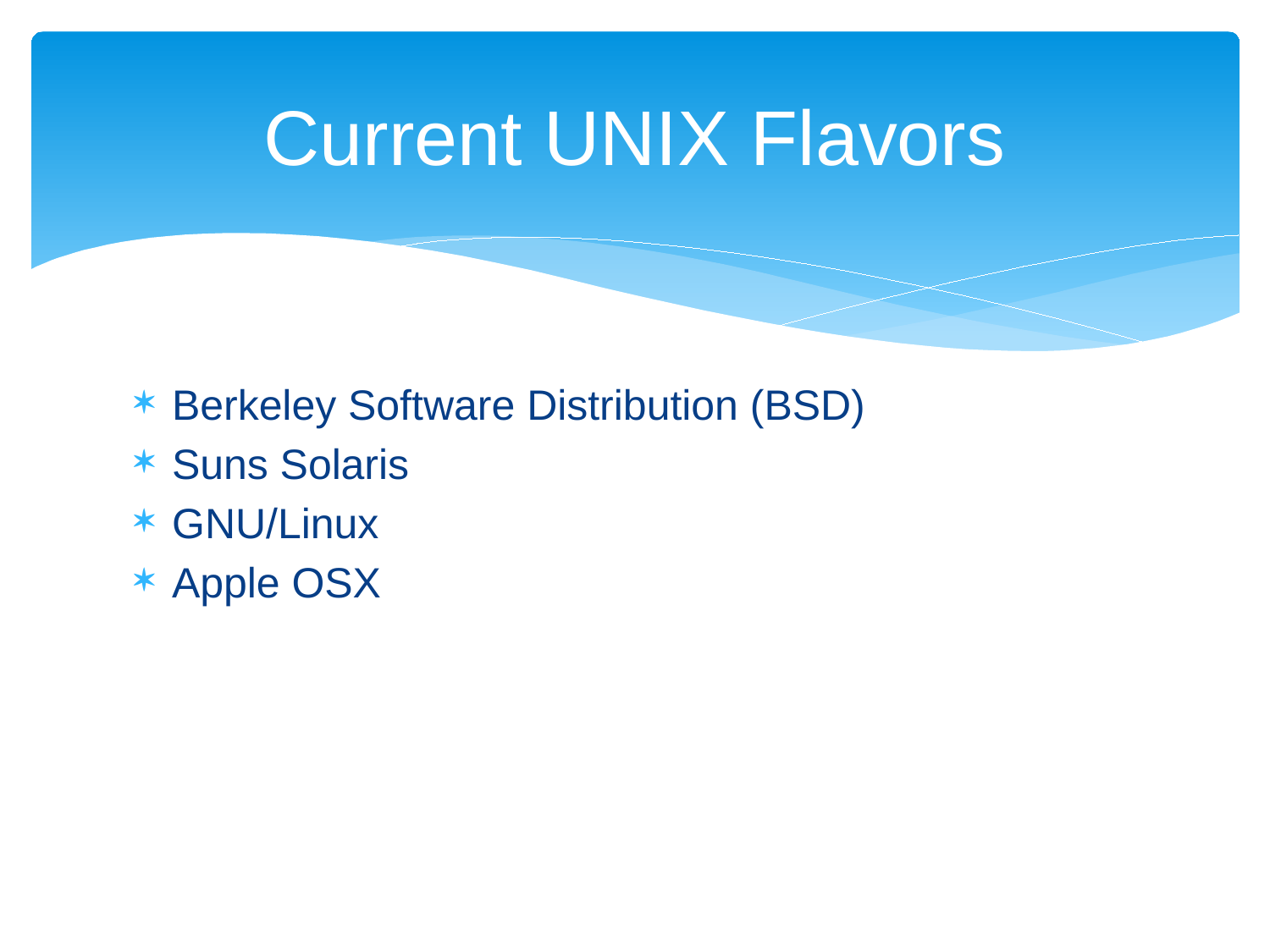

# Current UNIX Flavors
Berkeley Software Distribution (BSD)
Suns Solaris
GNU/Linux
Apple OSX